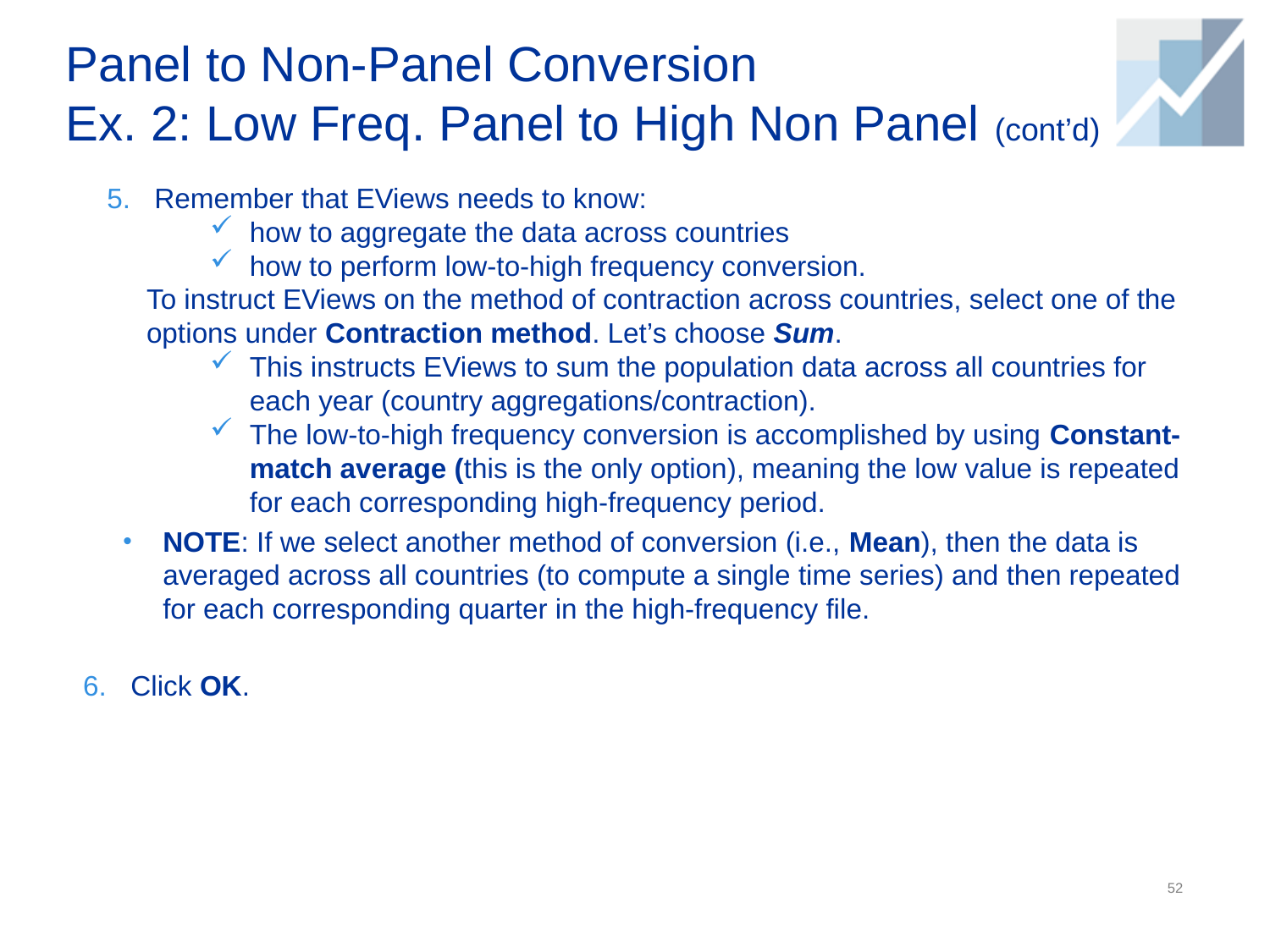

Panel to Non-Panel Conversion
Ex. 2: Low Freq. Panel to High Non Panel (cont’d)
Remember that EViews needs to know:
how to aggregate the data across countries
how to perform low-to-high frequency conversion.
To instruct EViews on the method of contraction across countries, select one of the options under Contraction method. Let’s choose Sum.
This instructs EViews to sum the population data across all countries for each year (country aggregations/contraction).
The low-to-high frequency conversion is accomplished by using Constant-match average (this is the only option), meaning the low value is repeated for each corresponding high-frequency period.
NOTE: If we select another method of conversion (i.e., Mean), then the data is averaged across all countries (to compute a single time series) and then repeated for each corresponding quarter in the high-frequency file.

Click OK.

52